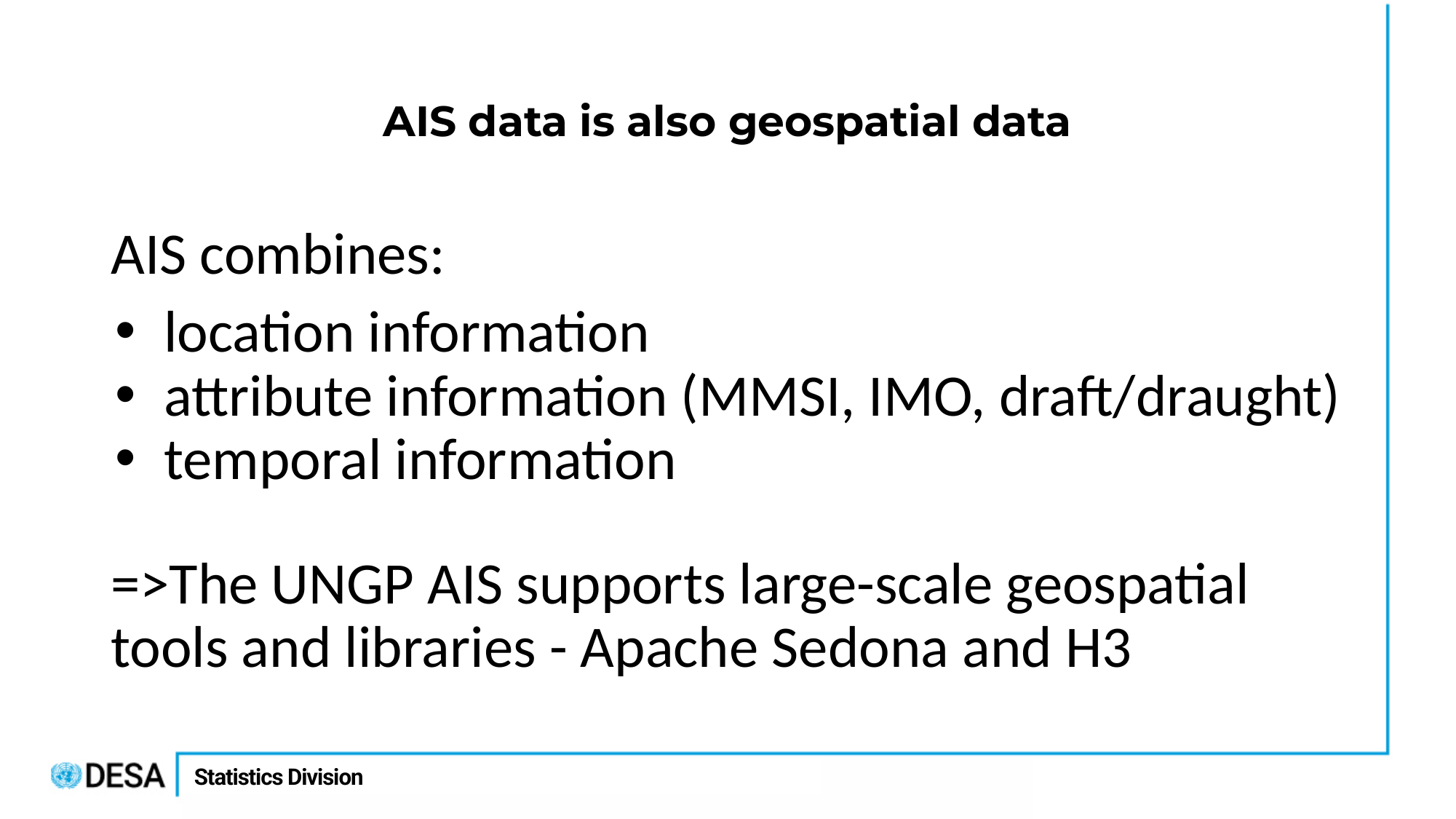

# AIS data is also geospatial data
AIS combines:
location information
attribute information (MMSI, IMO, draft/draught)
temporal information

=>The UNGP AIS supports large-scale geospatial tools and libraries - Apache Sedona and H3